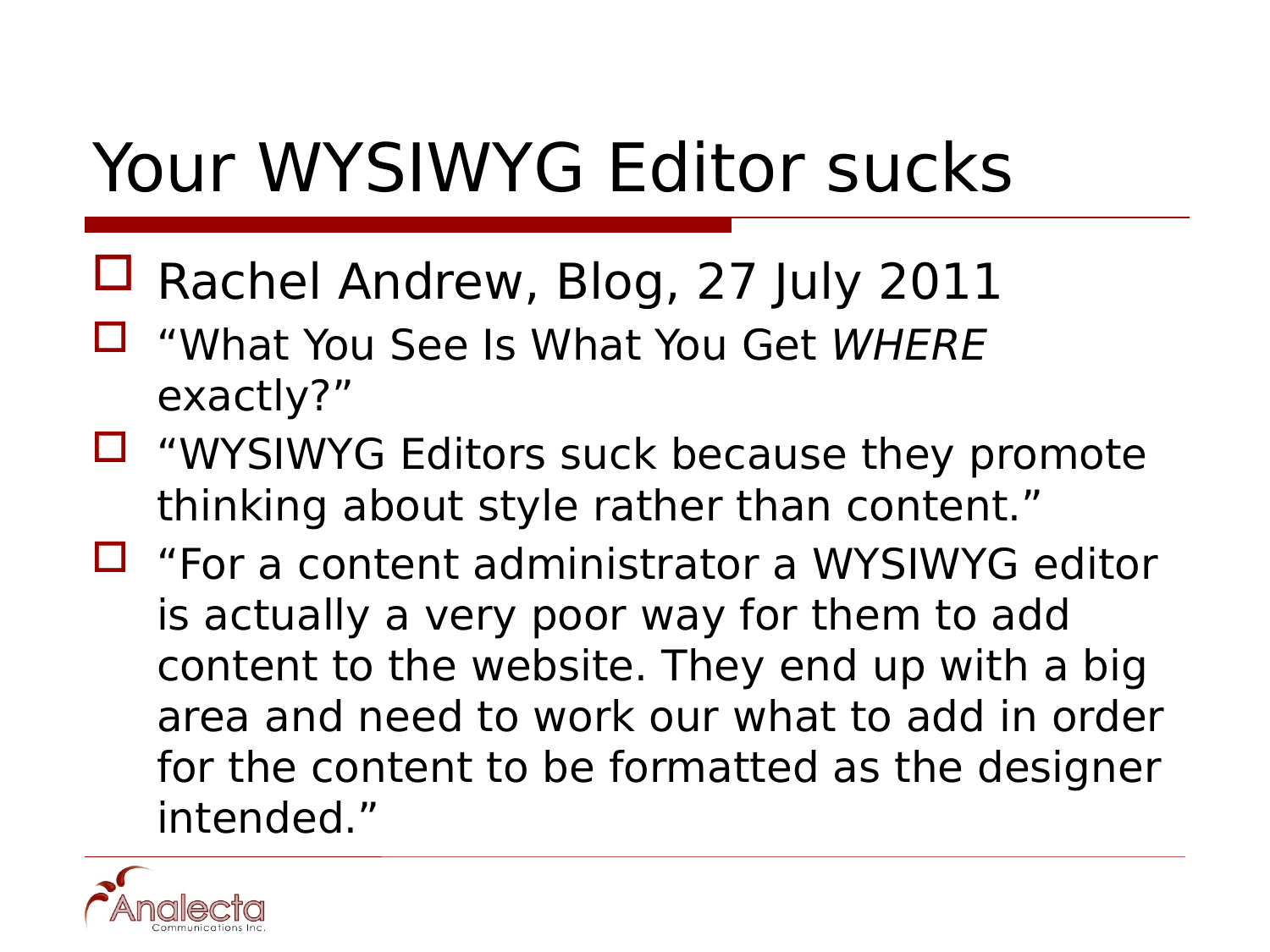

# Your WYSIWYG Editor sucks
Rachel Andrew, Blog, 27 July 2011
“What You See Is What You Get WHERE exactly?”
“WYSIWYG Editors suck because they promote thinking about style rather than content.”
“For a content administrator a WYSIWYG editor is actually a very poor way for them to add content to the website. They end up with a big area and need to work our what to add in order for the content to be formatted as the designer intended.”